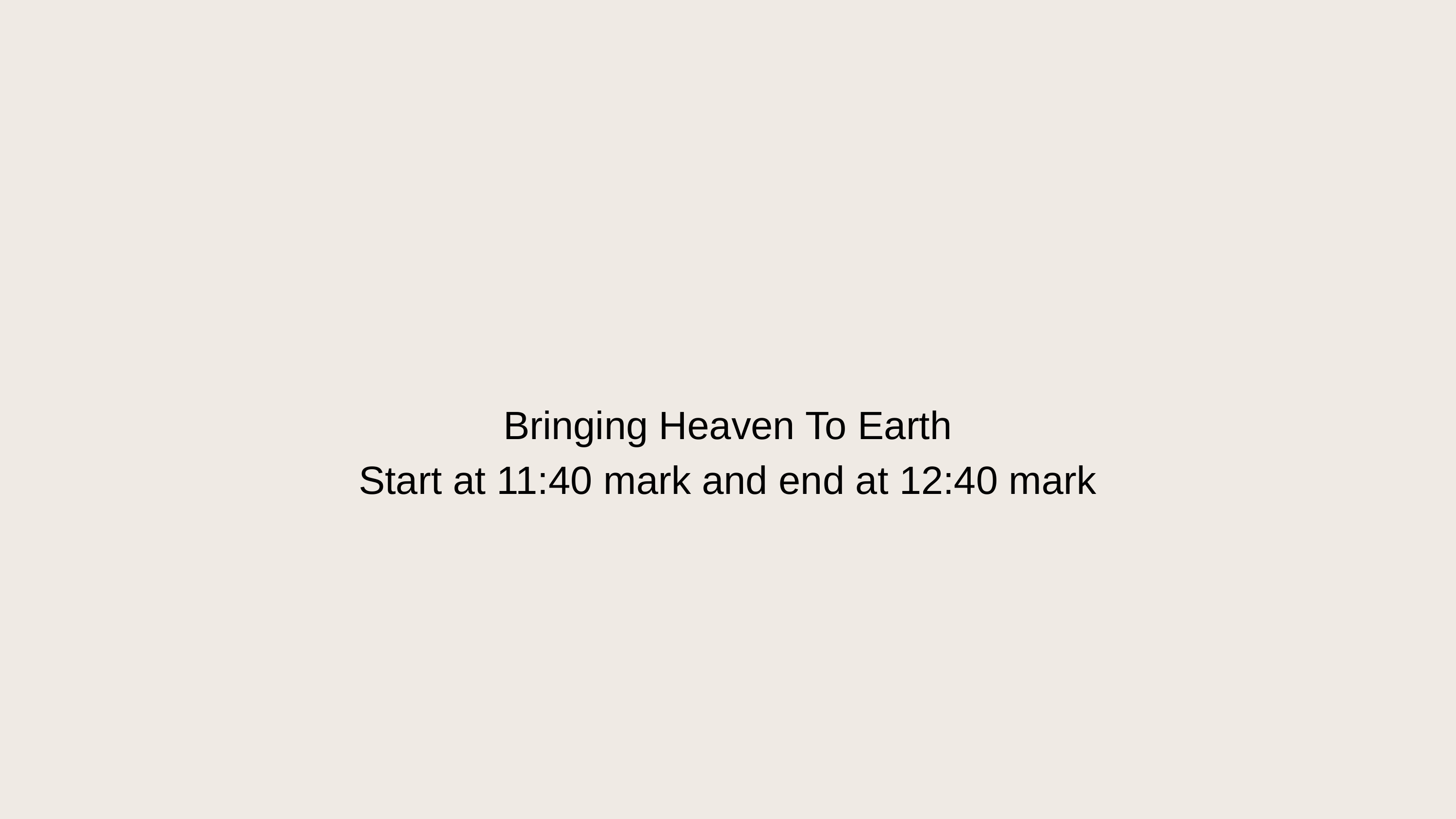

Bringing Heaven To Earth
Start at 11:40 mark and end at 12:40 mark